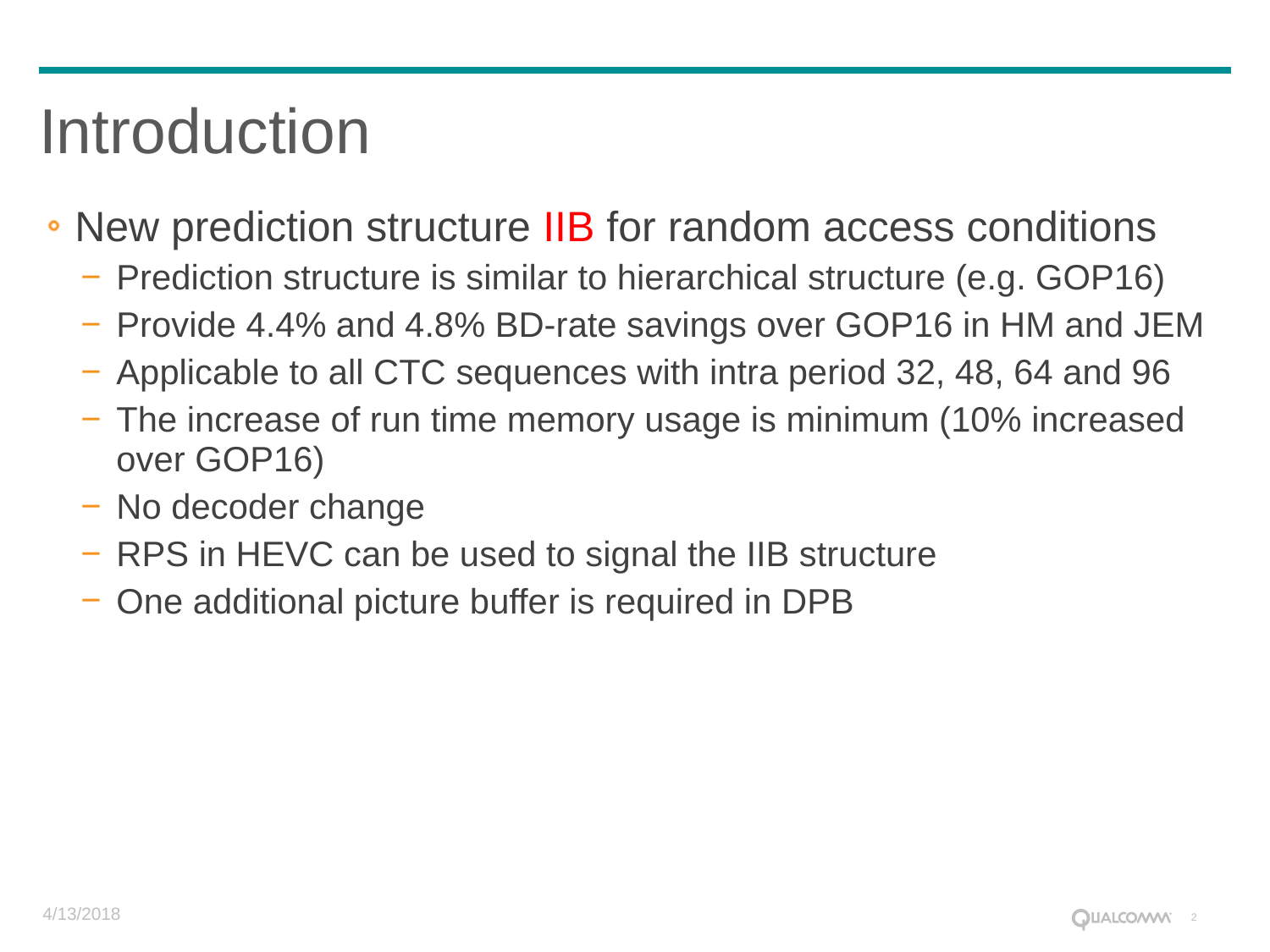

# Introduction
New prediction structure IIB for random access conditions
Prediction structure is similar to hierarchical structure (e.g. GOP16)
Provide 4.4% and 4.8% BD-rate savings over GOP16 in HM and JEM
Applicable to all CTC sequences with intra period 32, 48, 64 and 96
The increase of run time memory usage is minimum (10% increased over GOP16)
No decoder change
RPS in HEVC can be used to signal the IIB structure
One additional picture buffer is required in DPB